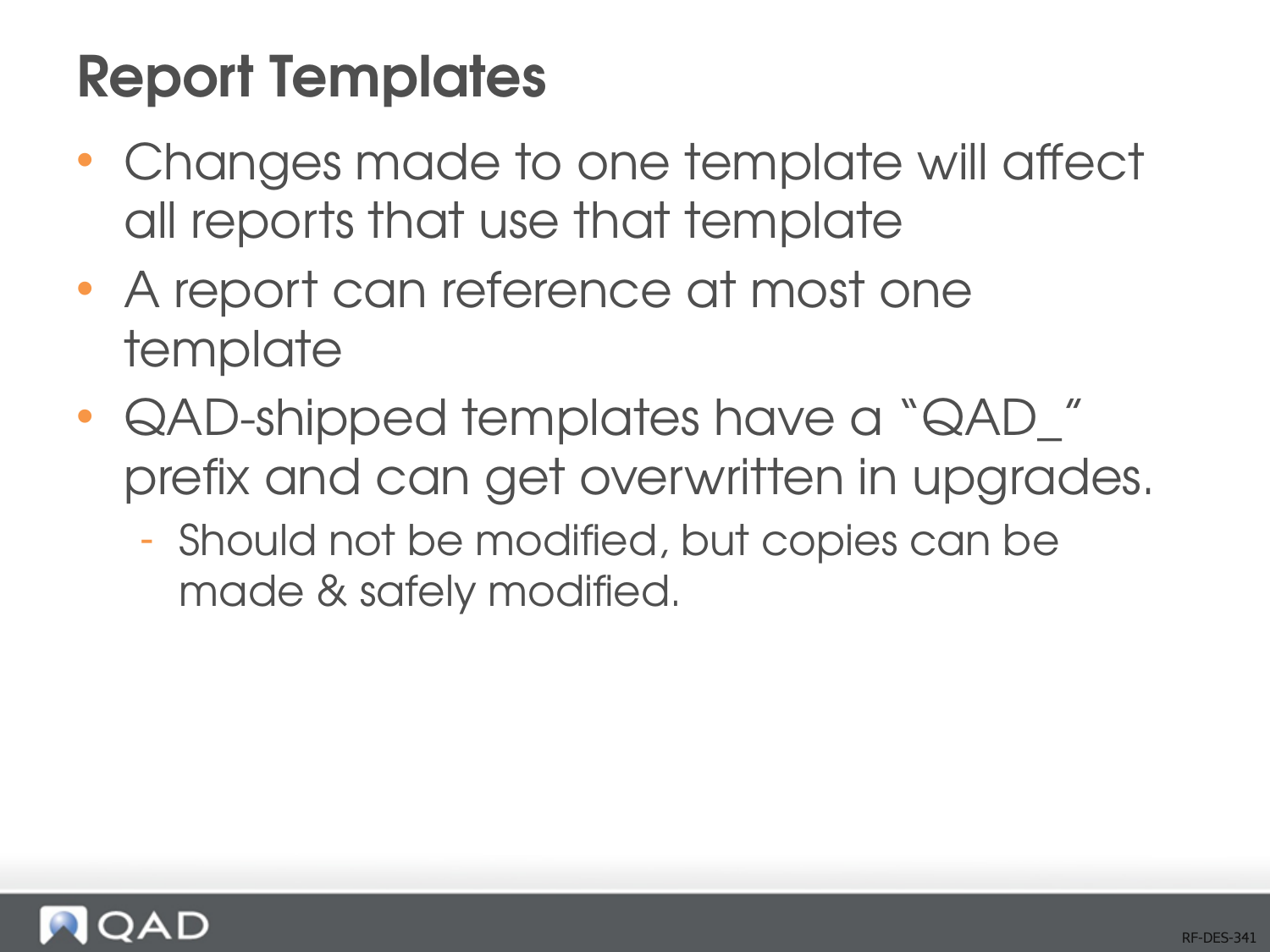

# Report Templates
Changes made to one template will affect all reports that use that template
A report can reference at most one template
QAD-shipped templates have a “QAD_” prefix and can get overwritten in upgrades.
Should not be modified, but copies can be made & safely modified.
RF-DES-341